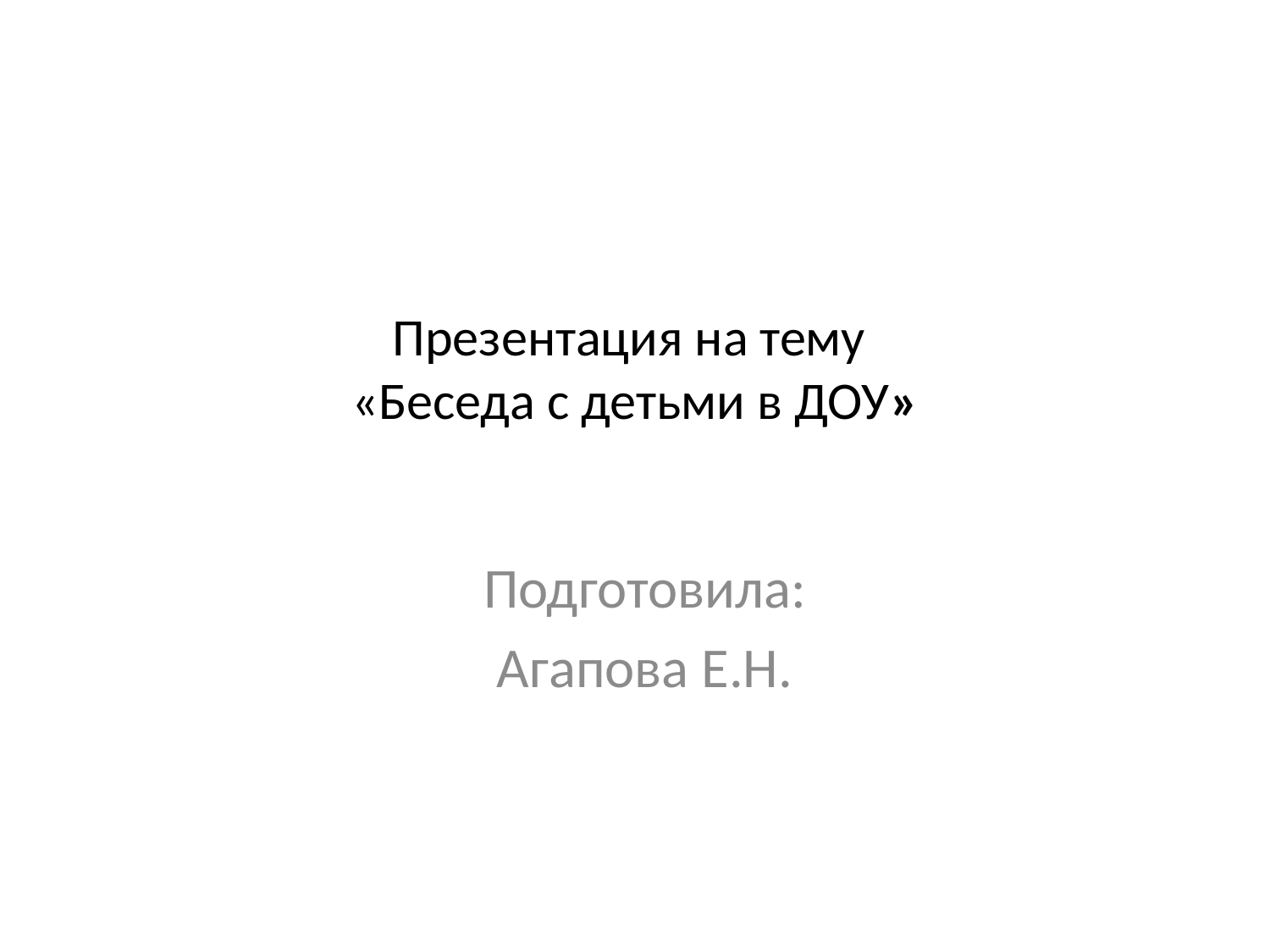

# Презентация на тему «Беседа с детьми в ДОУ»
Подготовила:
Агапова Е.Н.